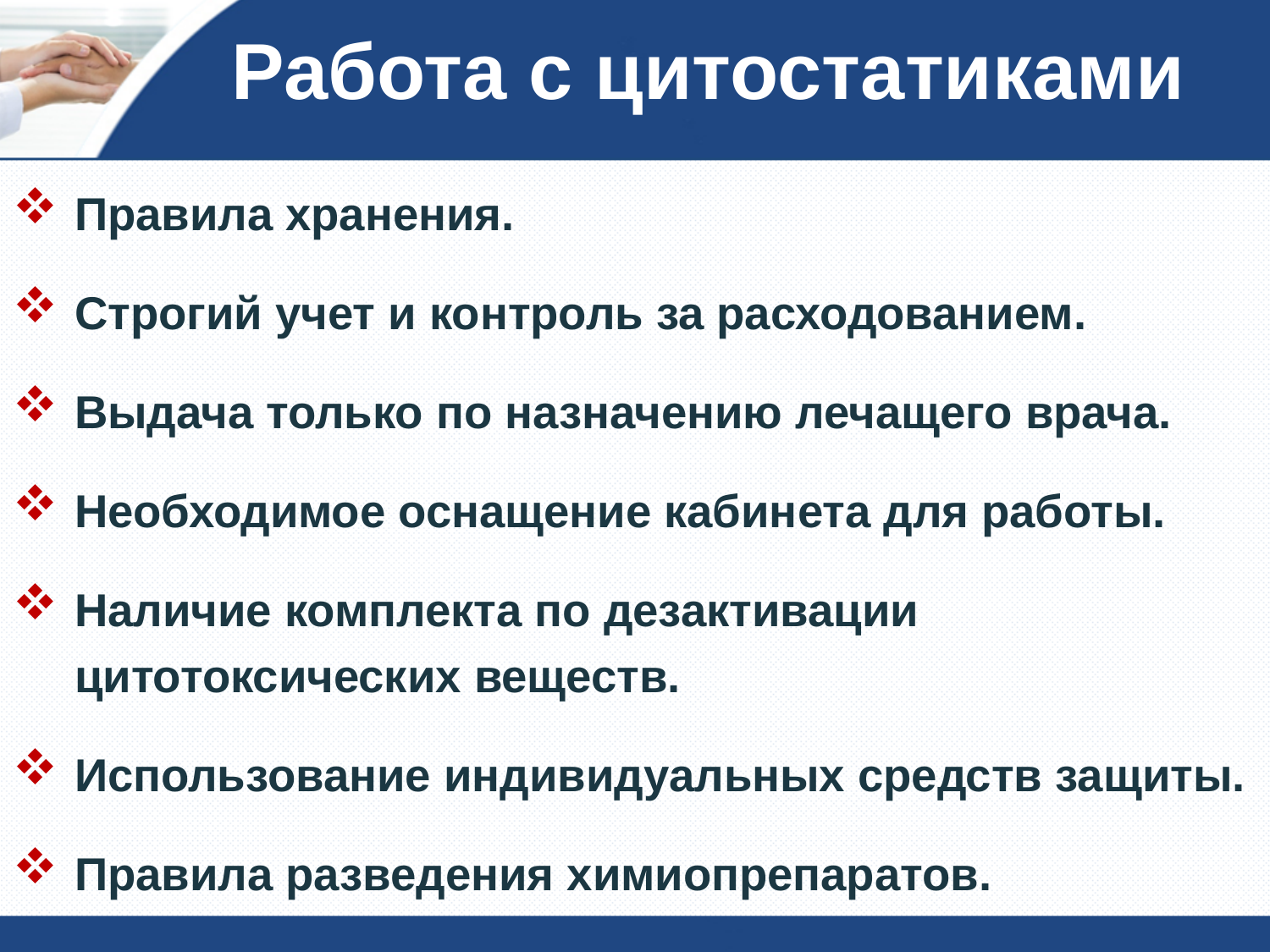

# Работа с цитостатиками
Правила хранения.
Строгий учет и контроль за расходованием.
Выдача только по назначению лечащего врача.
Необходимое оснащение кабинета для работы.
Наличие комплекта по дезактивации цитотоксических веществ.
Использование индивидуальных средств защиты.
Правила разведения химиопрепаратов.